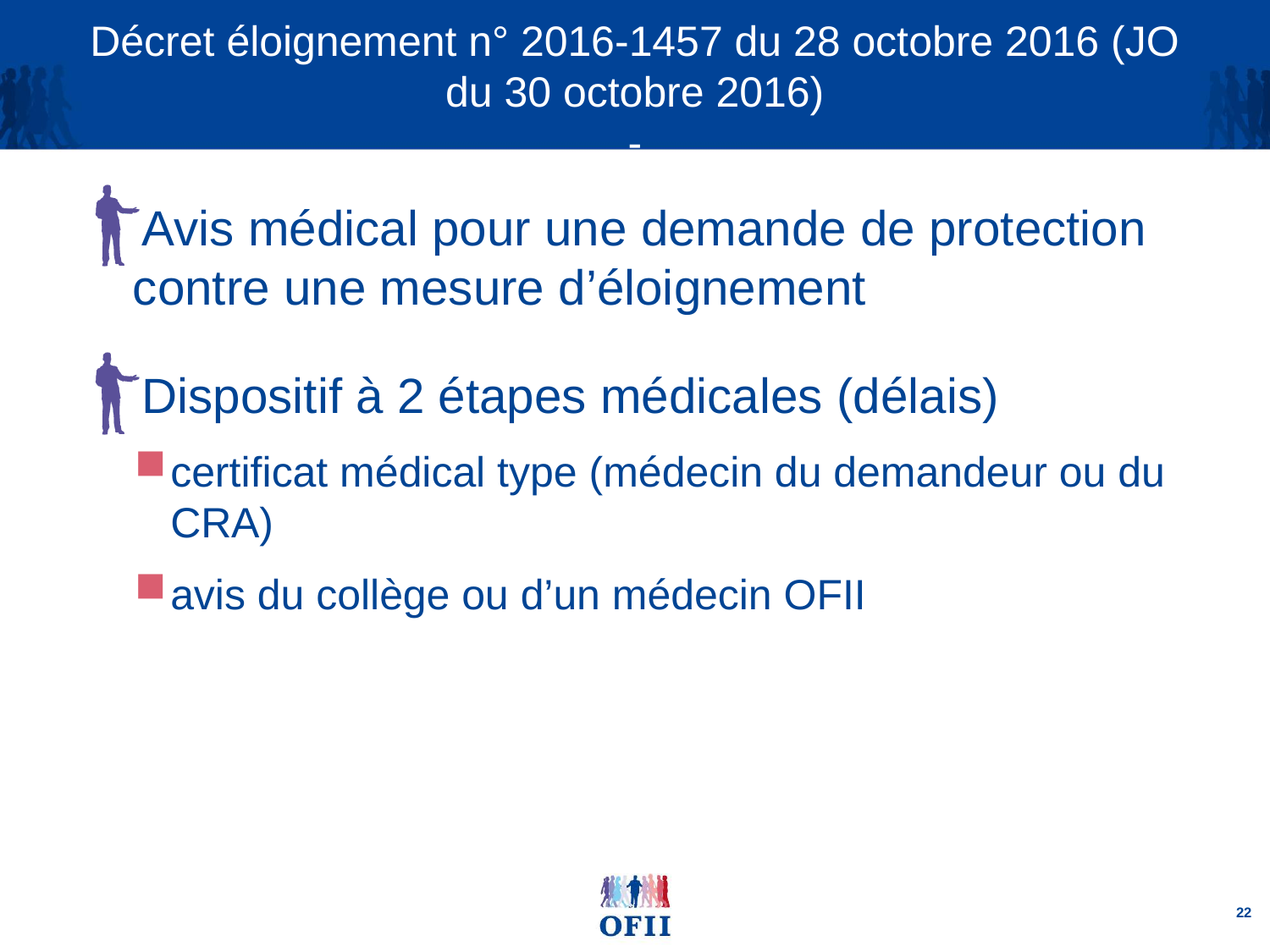

# Décret éloignement n° 2016-1457 du 28 octobre 2016 (JO du 30 octobre 2016) -
Avis médical pour une demande de protection contre une mesure d’éloignement
Dispositif à 2 étapes médicales (délais)
certificat médical type (médecin du demandeur ou du CRA)
avis du collège ou d’un médecin OFII